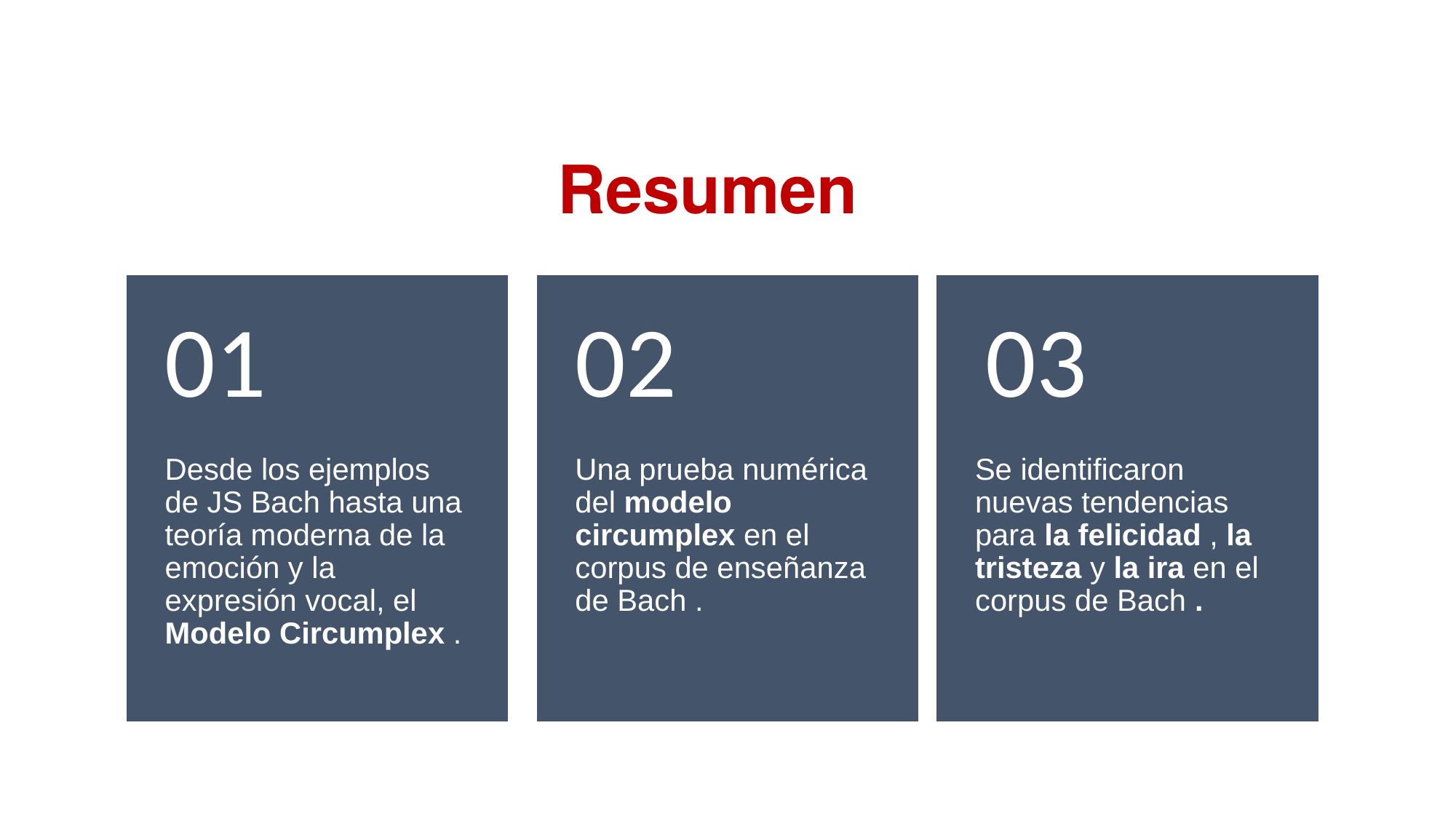

# Resumen
Desde los ejemplos de JS Bach hasta una teoría moderna de la emoción y la expresión vocal, el Modelo Circumplex .
01
Una prueba numérica del modelo circumplex en el corpus de enseñanza de Bach .
02
Se identificaron nuevas tendencias para la felicidad , la tristeza y la ira en el corpus de Bach .
03